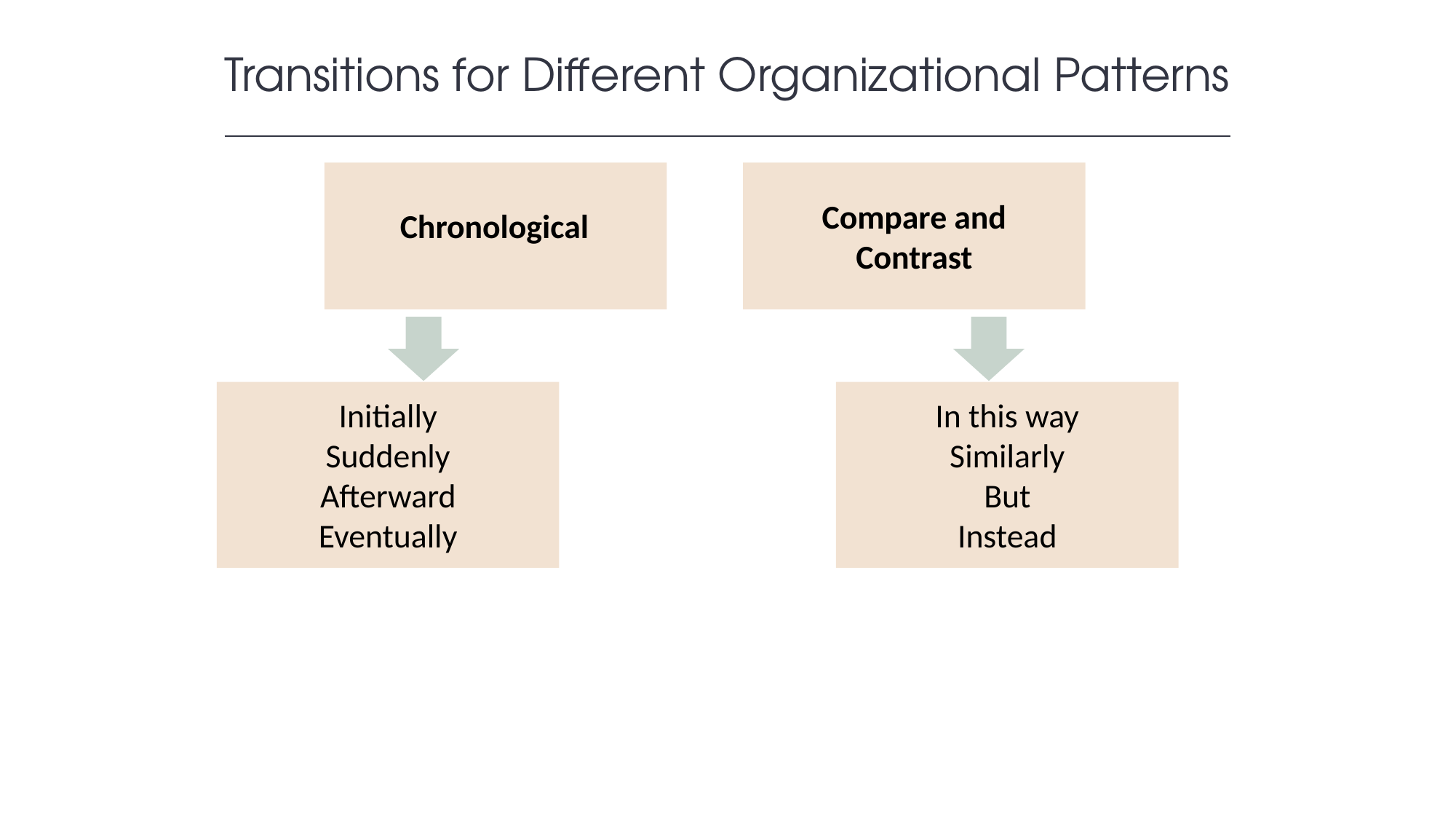

Transitions for Different Organizational Patterns

HAWKES LEARNING

Compare and Contrast

Chronological

Initially
Suddenly
Afterward
Eventually

In this way
Similarly
But
Instead